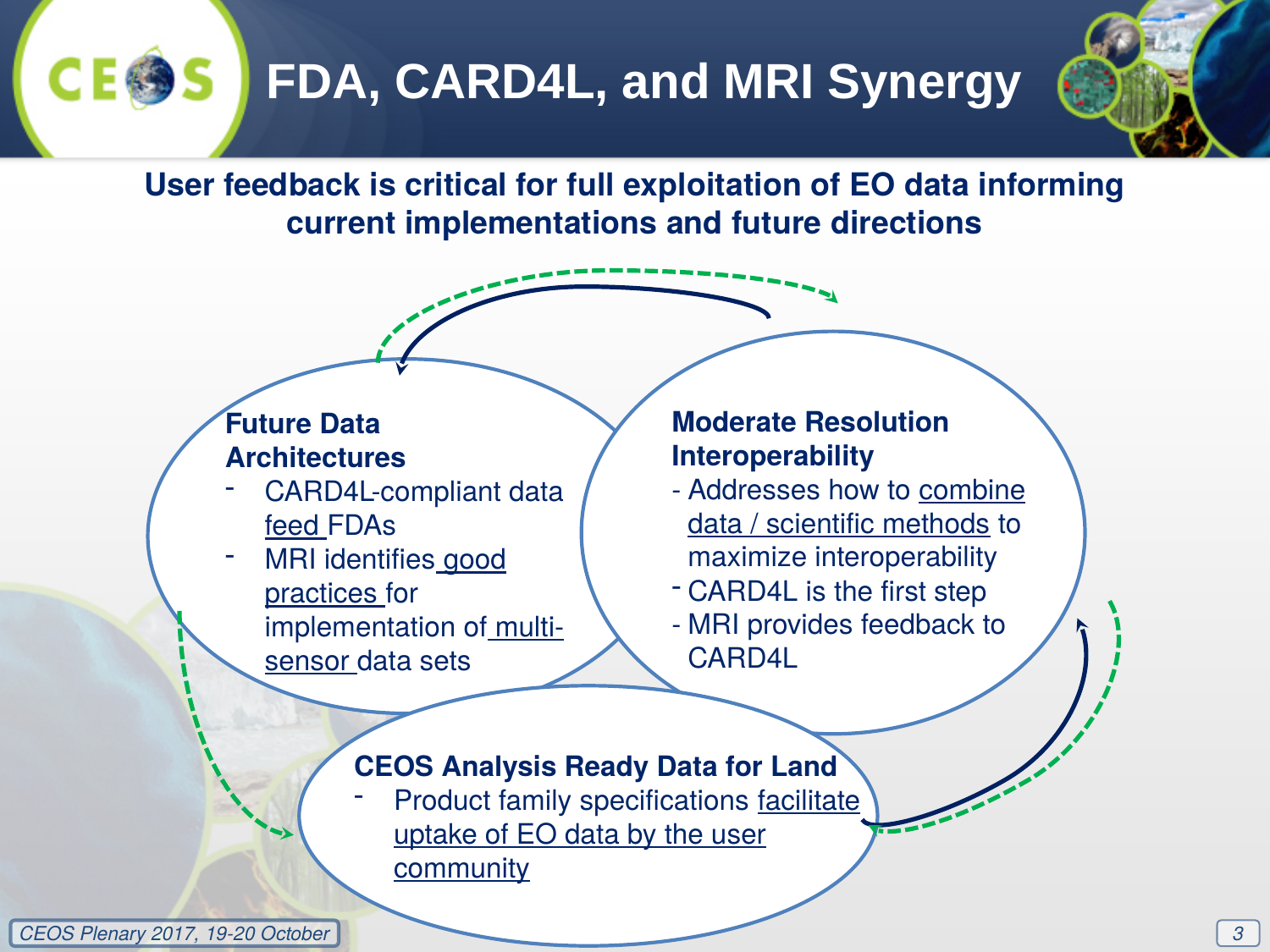

FDA, CARD4L, and MRI Synergy

User feedback is critical for full exploitation of EO data informing current implementations and future directions

Moderate Resolution Interoperability
-	Addresses how to combine data / scientific methods to maximize interoperability
CARD4L is the first step
-	MRI provides feedback to CARD4L

Future Data Architectures
CARD4L-compliant data feed FDAs
MRI identifies good practices for implementation of multi-sensor data sets

CEOS Analysis Ready Data for Land
Product family specifications facilitate uptake of EO data by the user community

3